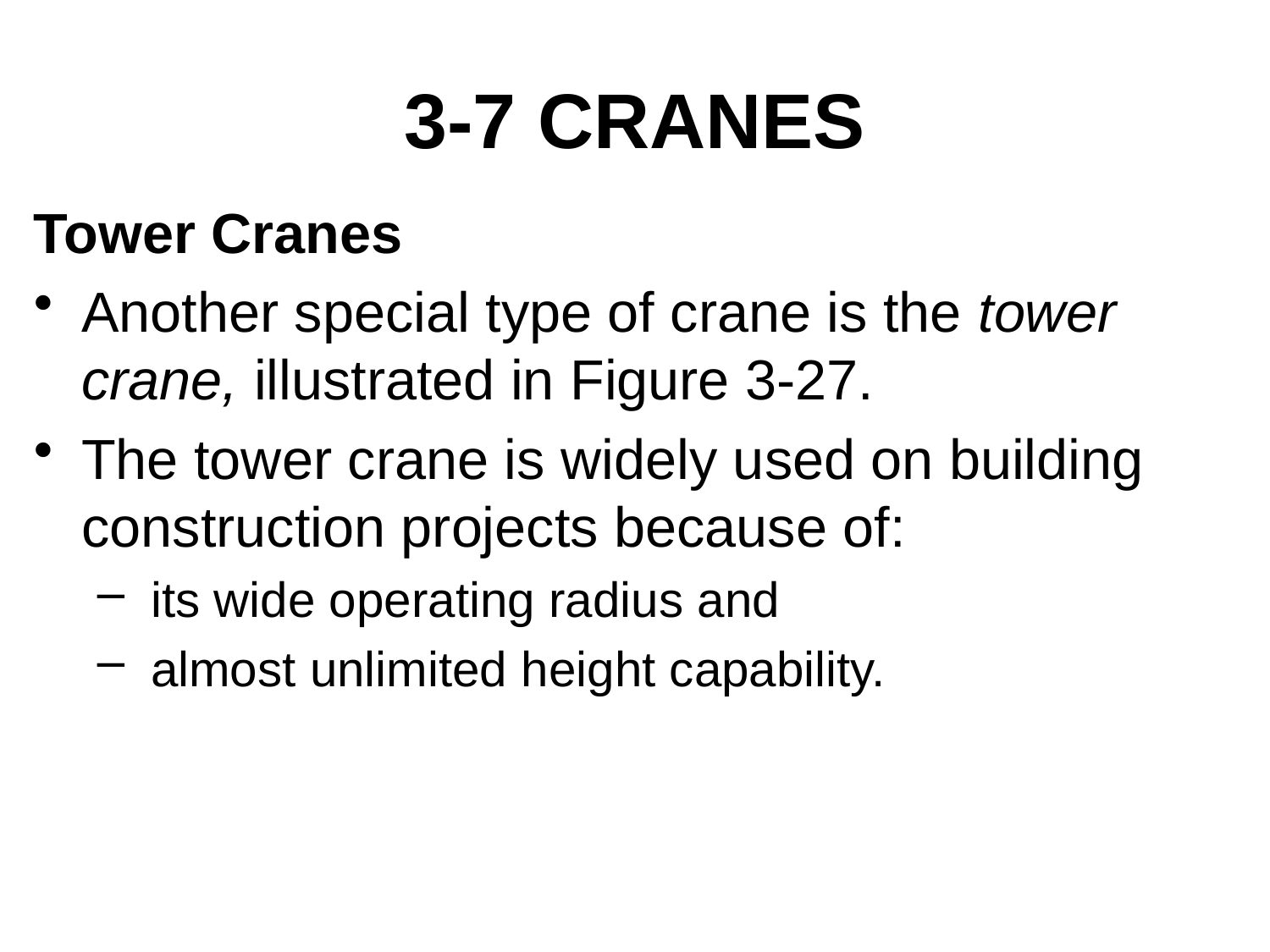

# 3-7 CRANES
Tower Cranes
Another special type of crane is the tower crane, illustrated in Figure 3-27.
The tower crane is widely used on building construction projects because of:
 its wide operating radius and
 almost unlimited height capability.